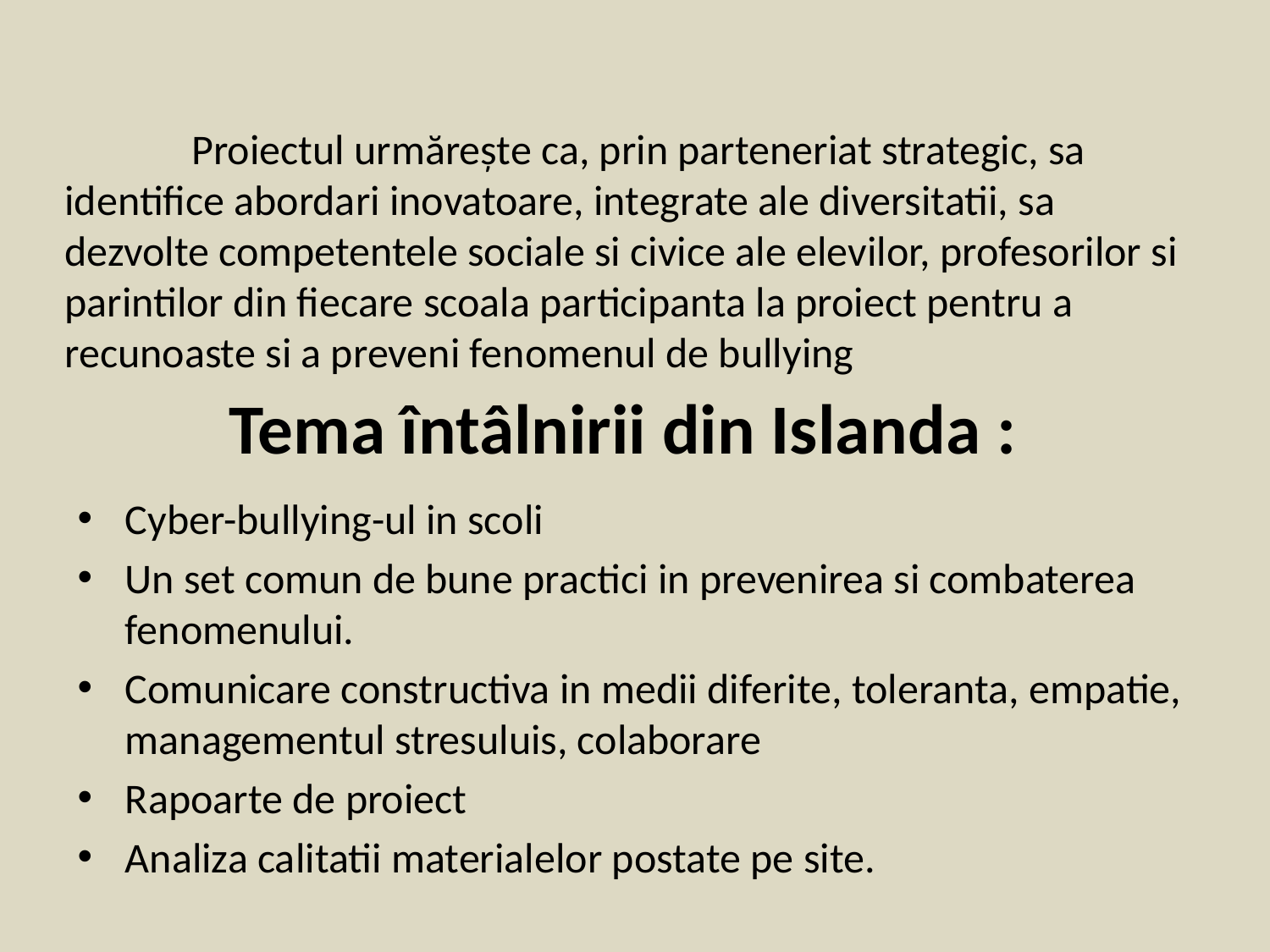

Proiectul urmărește ca, prin parteneriat strategic, sa identifice abordari inovatoare, integrate ale diversitatii, sa dezvolte competentele sociale si civice ale elevilor, profesorilor si parintilor din fiecare scoala participanta la proiect pentru a recunoaste si a preveni fenomenul de bullying
# Tema întâlnirii din Islanda :
Cyber-bullying-ul in scoli
Un set comun de bune practici in prevenirea si combaterea fenomenului.
Comunicare constructiva in medii diferite, toleranta, empatie, managementul stresuluis, colaborare
Rapoarte de proiect
Analiza calitatii materialelor postate pe site.